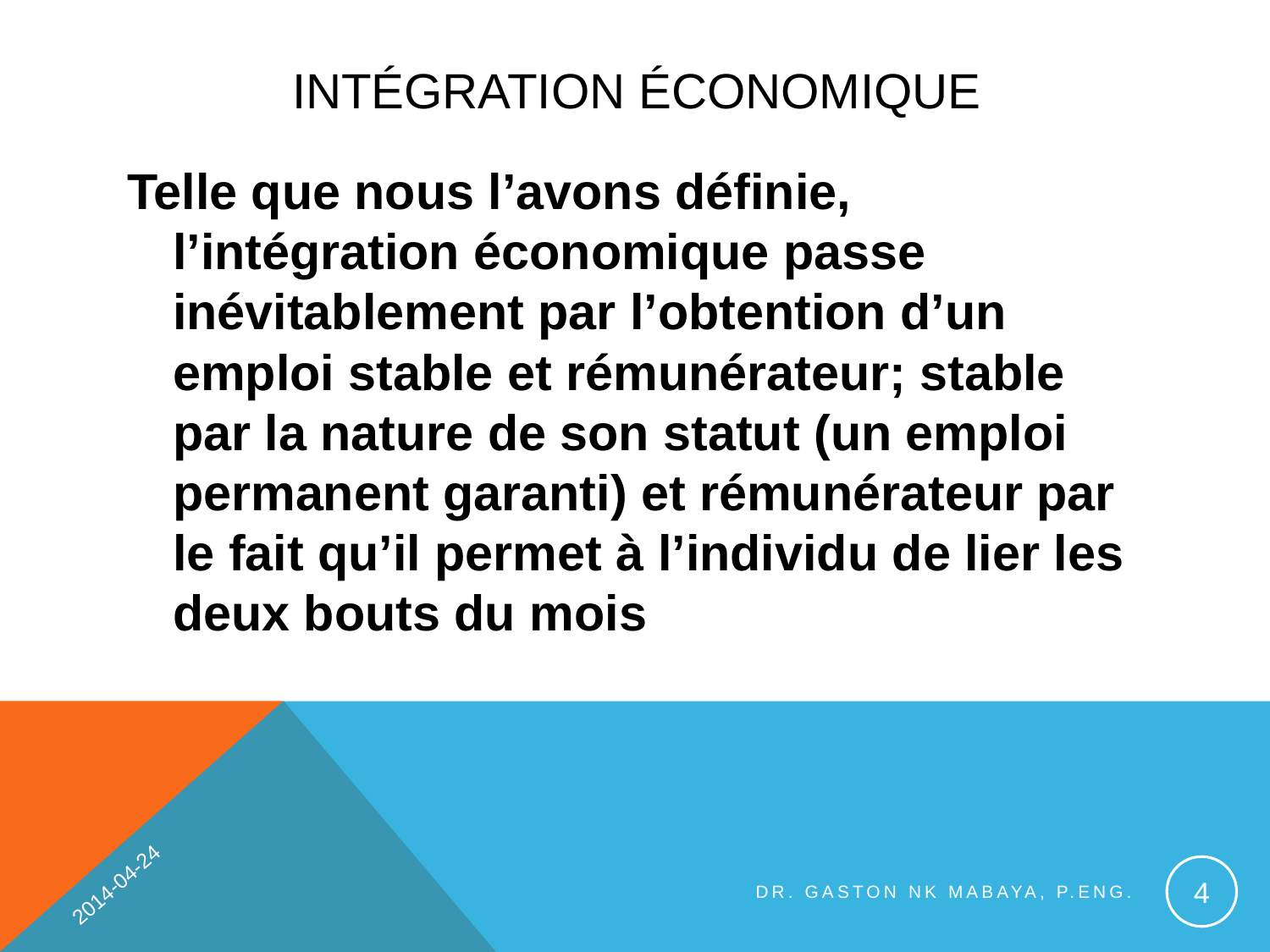

# Intégration économique
Telle que nous l’avons définie, l’intégration économique passe inévitablement par l’obtention d’un emploi stable et rémunérateur; stable par la nature de son statut (un emploi permanent garanti) et rémunérateur par le fait qu’il permet à l’individu de lier les deux bouts du mois

2014-04-24
4
Dr. Gaston NK Mabaya, P.Eng.